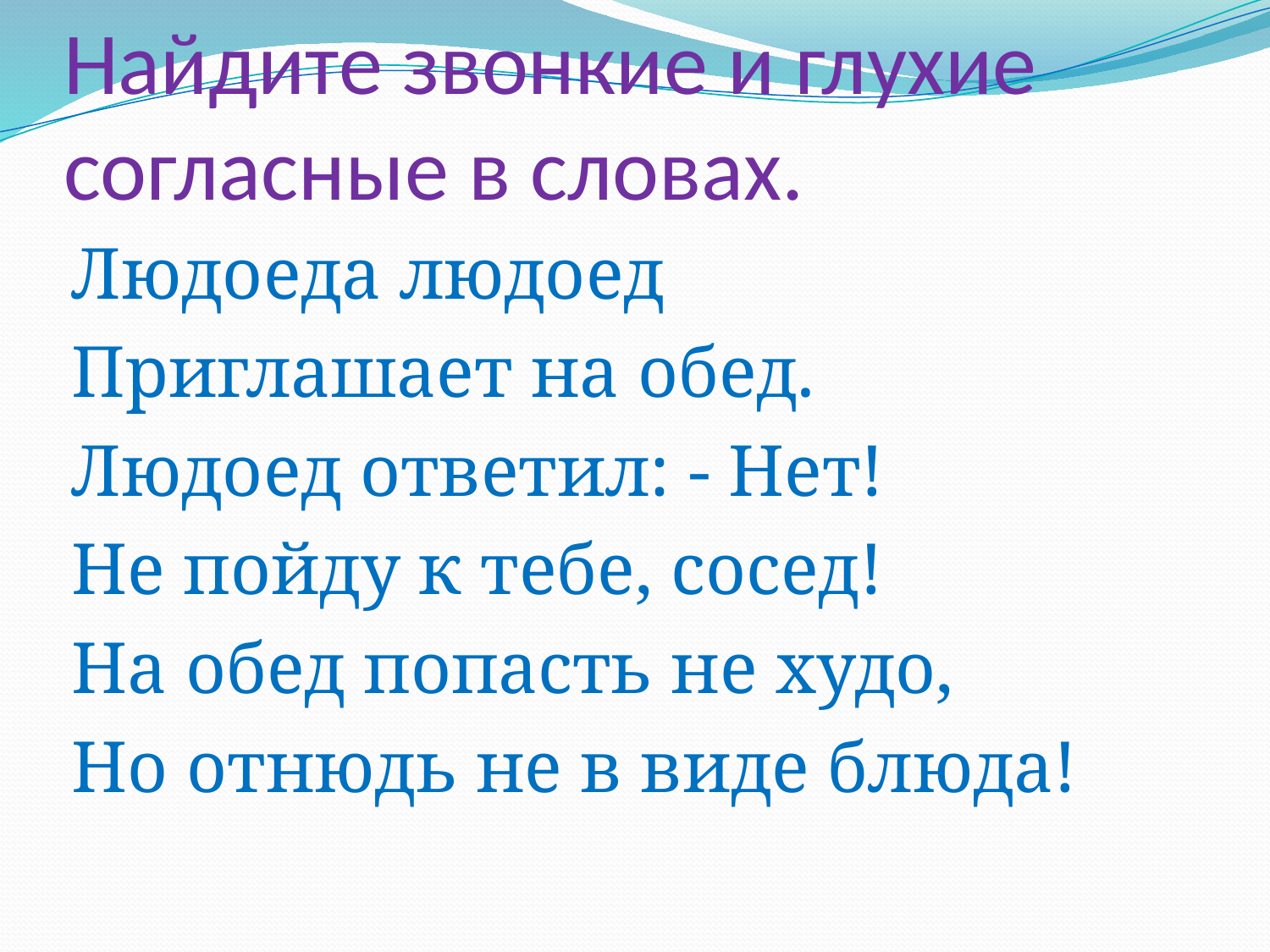

# Найдите звонкие и глухие  согласные в словах.
Людоеда людоед
Приглашает на обед.
Людоед ответил: - Нет!
Не пойду к тебе, сосед!
На обед попасть не худо,
Но отнюдь не в виде блюда!